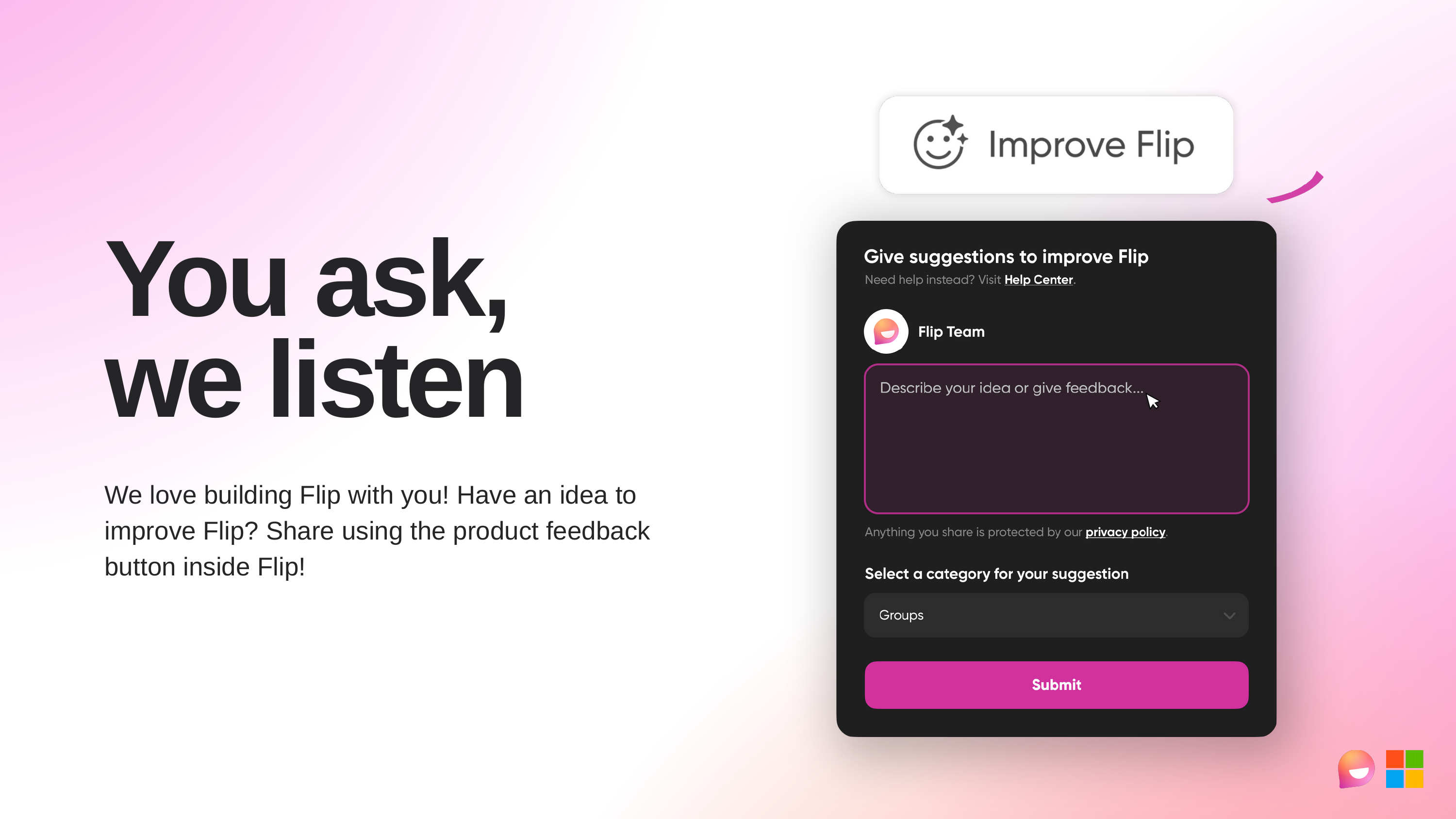

You ask, we listen
We love building Flip with you! Have an idea to improve Flip? Share using the product feedback button inside Flip!